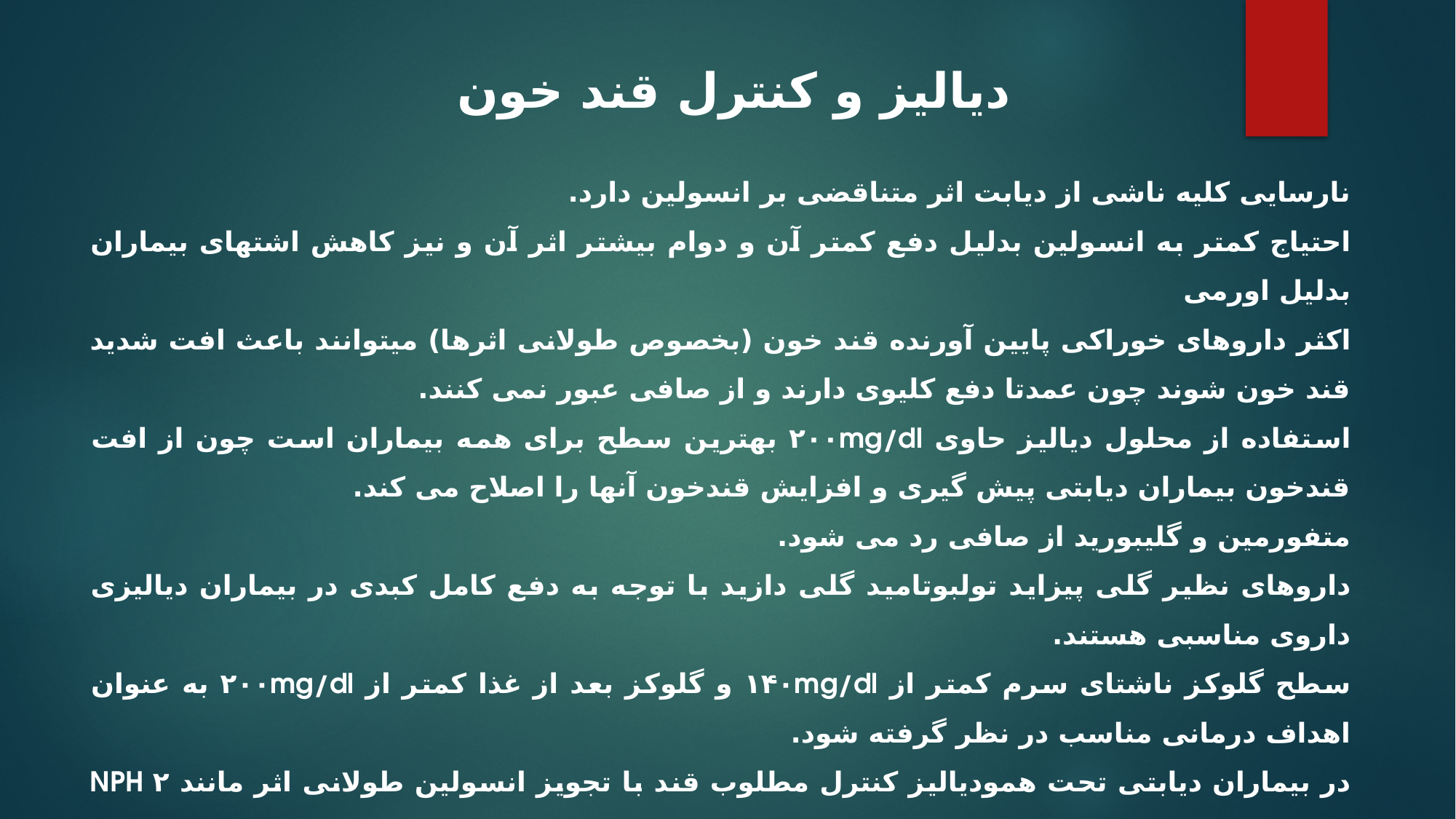

دیالیز و کنترل قند خون
نارسایی کلیه ناشی از دیابت اثر متناقضی بر انسولین دارد.
احتیاج کمتر به انسولین بدلیل دفع کمتر آن و دوام بیشتر اثر آن و نیز کاهش اشتهای بیماران بدلیل اورمی
اکثر داروهای خوراکی پایین آورنده قند خون (بخصوص طولانی اثرها) میتوانند باعث افت شدید قند خون شوند چون عمدتا دفع کلیوی دارند و از صافی عبور نمی کنند.
استفاده از محلول دیالیز حاوی ۲۰۰mg/dl بهترین سطح برای همه بیماران است چون از افت قندخون بیماران دیابتی پیش گیری و افزایش قندخون آنها را اصلاح می کند.
متفورمین و گلیبورید از صافی رد می شود.
داروهای نظیر گلی پیزاید تولبوتامید گلی دازید با توجه به دفع کامل کبدی در بیماران دیالیزی داروی مناسبی هستند.
سطح گلوکز ناشتای سرم کمتر از ۱۴۰mg/dl و گلوکز بعد از غذا کمتر از ۲۰۰mg/dl به عنوان اهداف درمانی مناسب در نظر گرفته شود.
در بیماران دیابتی تحت همودیالیز کنترل مطلوب قند با تجویز انسولین طولانی اثر مانند NPH ۲ بار در روز و انسولین کریستال طی وعده های غذایی در صورت نیاز امکان پذیر می شود.
در بیمارات دیابتی تحت درمان دیالیز صفاقی با افزودن انسولین کریستال به محلول دیالیز صفاقی می توان قند را در شرایط مطلوب نگه داشت.